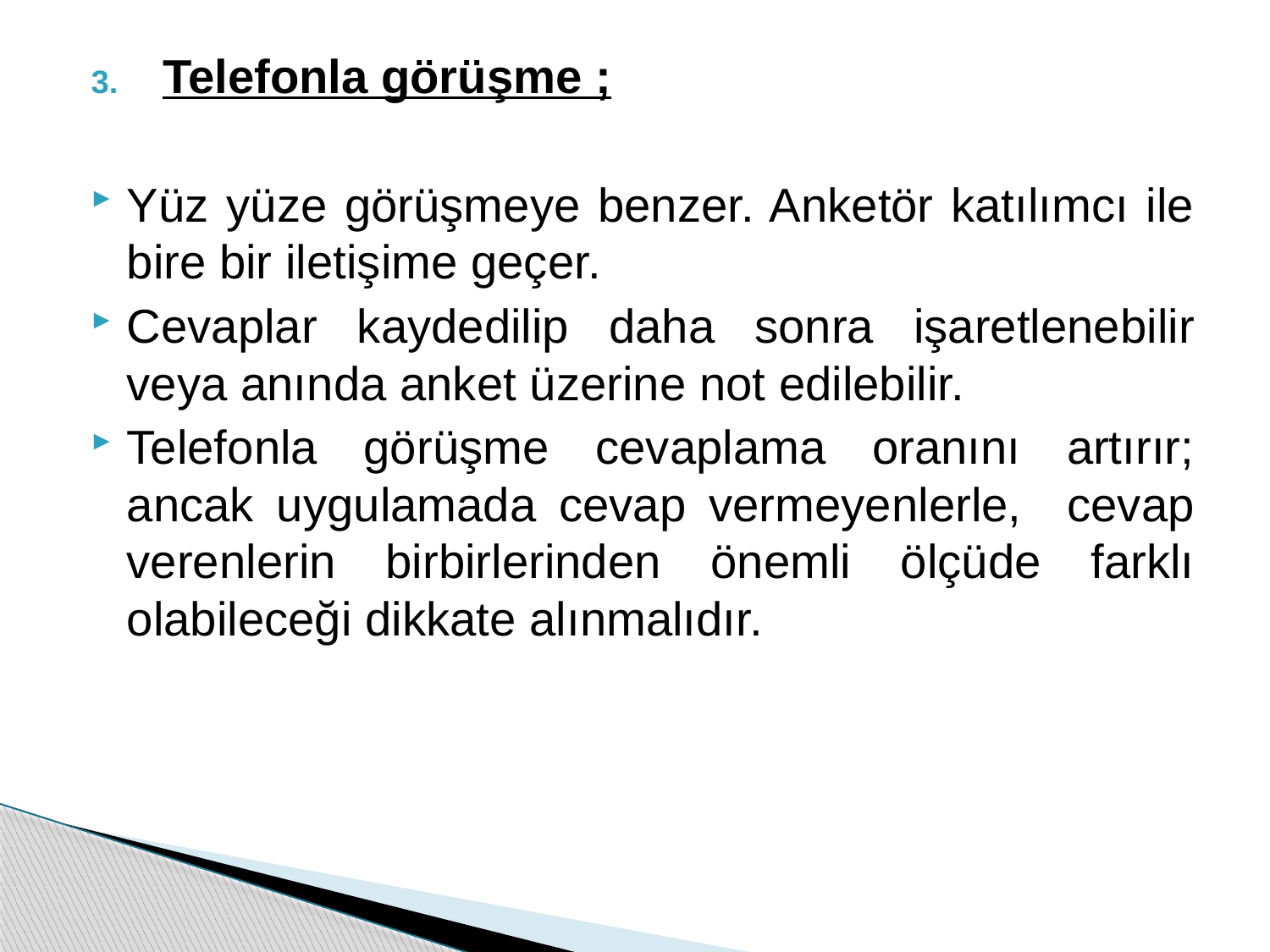

Telefonla görüşme ;

Yüz yüze görüşmeye benzer. Anketör katılımcı ile bire bir iletişime geçer.
Cevaplar kaydedilip daha sonra işaretlenebilir veya anında anket üzerine not edilebilir.
Telefonla görüşme cevaplama oranını artırır; ancak uygulamada cevap vermeyenlerle,  cevap verenlerin birbirlerinden önemli ölçüde farklı olabileceği dikkate alınmalıdır.